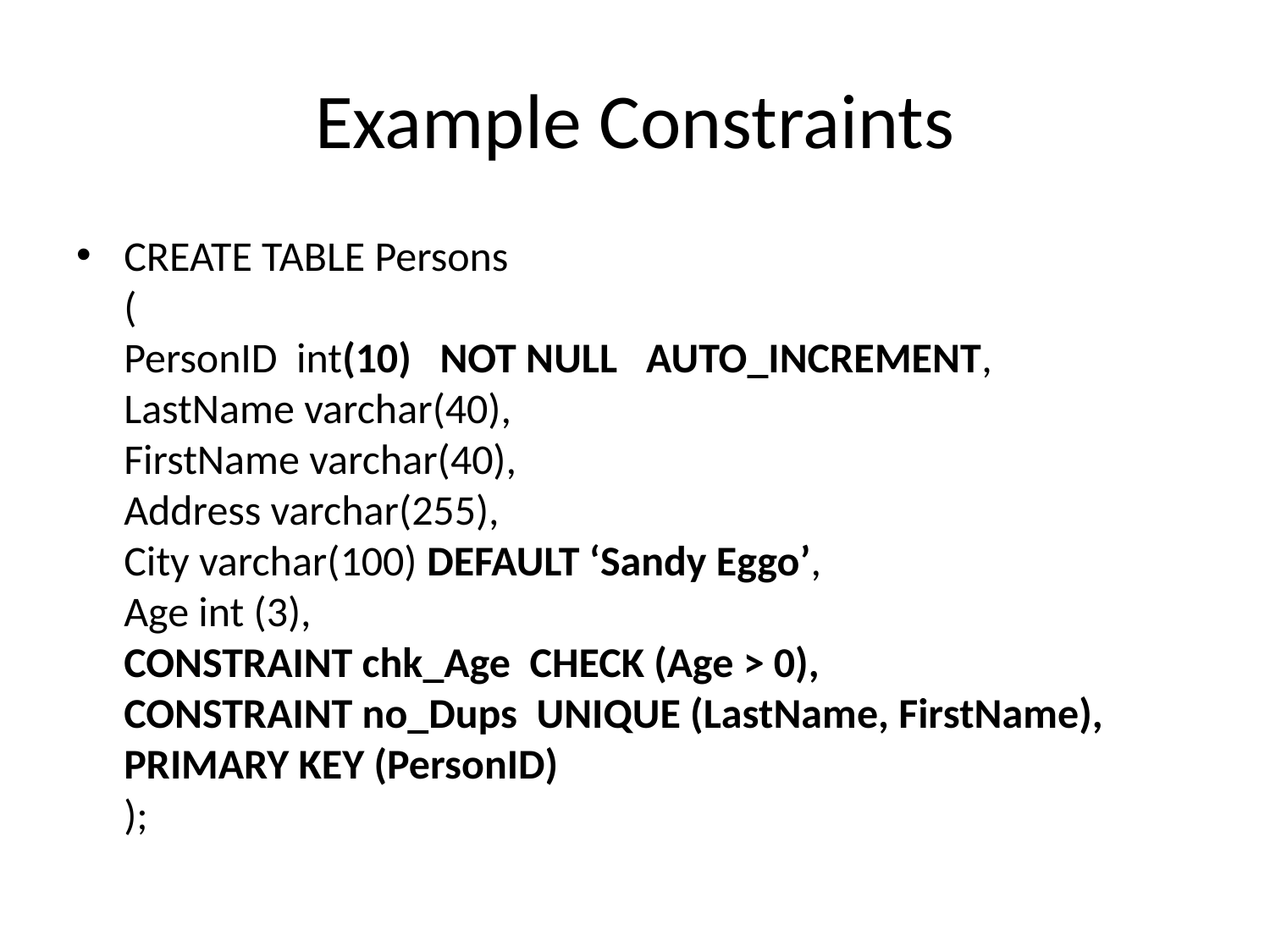

# Example Constraints
CREATE TABLE Persons
(
PersonID  int(10)   NOT NULL   AUTO_INCREMENT,
LastName varchar(40),
FirstName varchar(40),
Address varchar(255),
City varchar(100) DEFAULT ‘Sandy Eggo’,
Age int (3),
CONSTRAINT chk_Age  CHECK (Age > 0),
CONSTRAINT no_Dups  UNIQUE (LastName, FirstName),
PRIMARY KEY (PersonID)
);